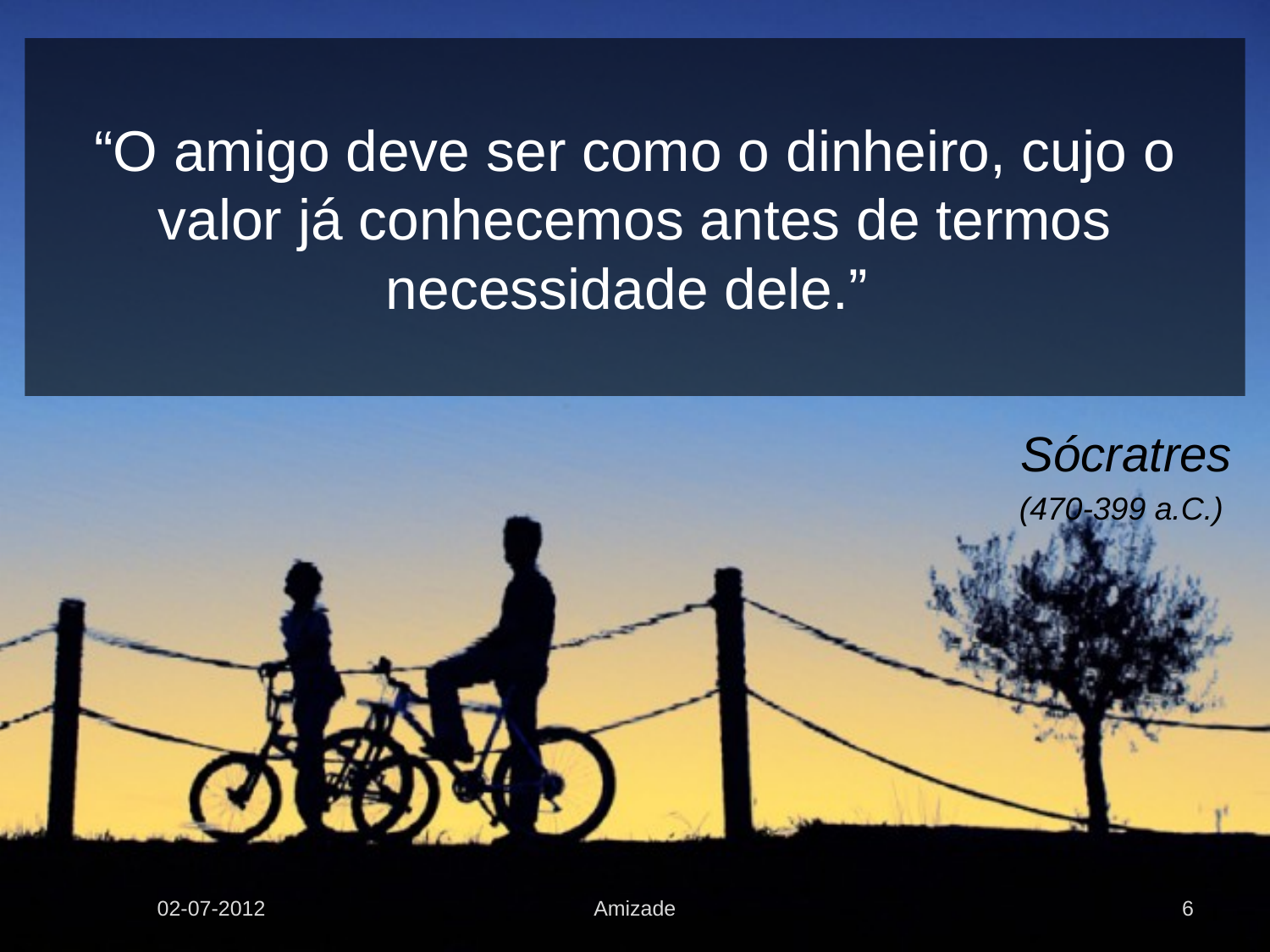

# “O amigo deve ser como o dinheiro, cujo o valor já conhecemos antes de termos necessidade dele.”
Sócratres
(470-399 a.C.)
02-07-2012
Amizade
6